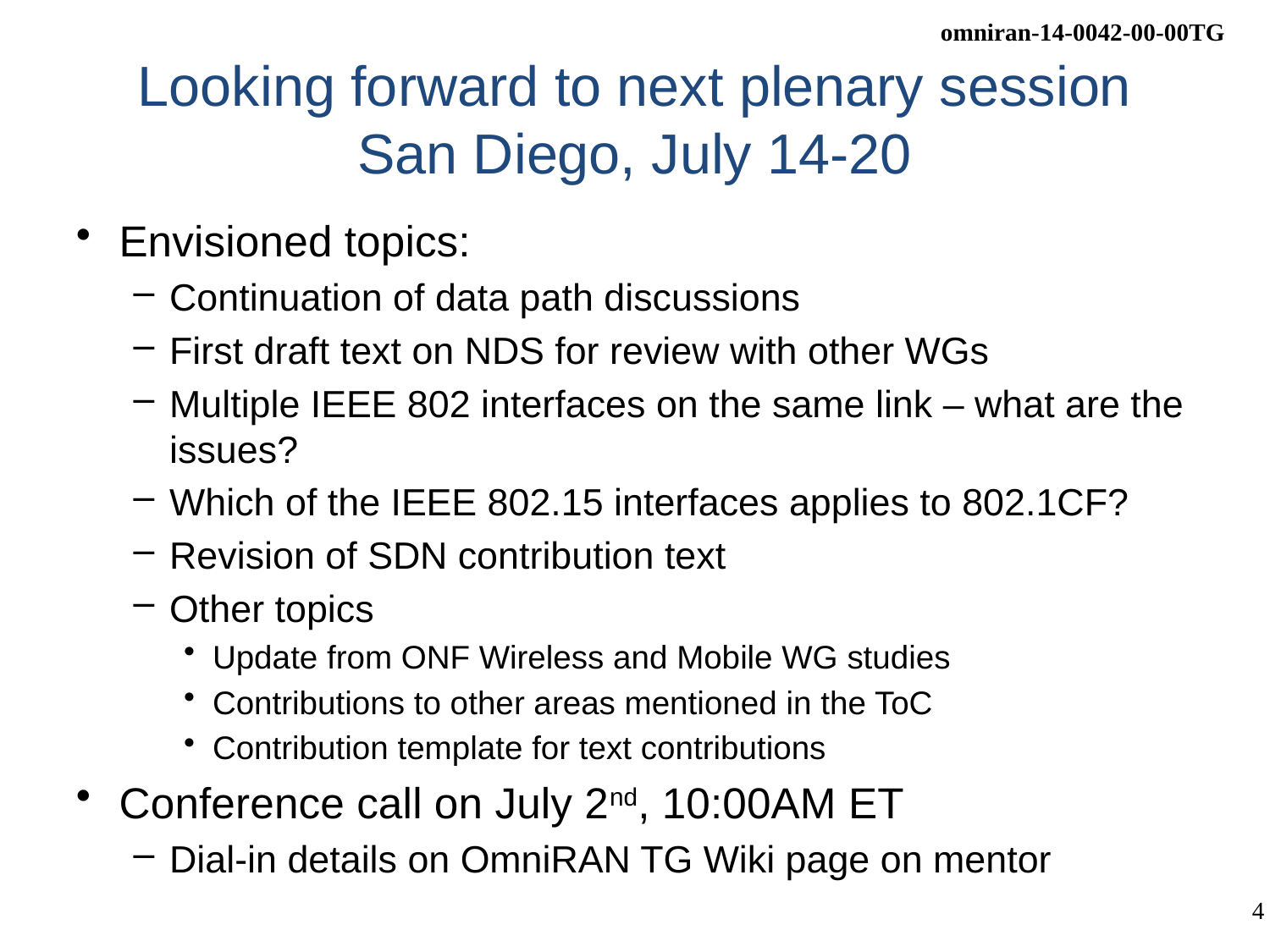

# Looking forward to next plenary session San Diego, July 14-20
Envisioned topics:
Continuation of data path discussions
First draft text on NDS for review with other WGs
Multiple IEEE 802 interfaces on the same link – what are the issues?
Which of the IEEE 802.15 interfaces applies to 802.1CF?
Revision of SDN contribution text
Other topics
Update from ONF Wireless and Mobile WG studies
Contributions to other areas mentioned in the ToC
Contribution template for text contributions
Conference call on July 2nd, 10:00AM ET
Dial-in details on OmniRAN TG Wiki page on mentor